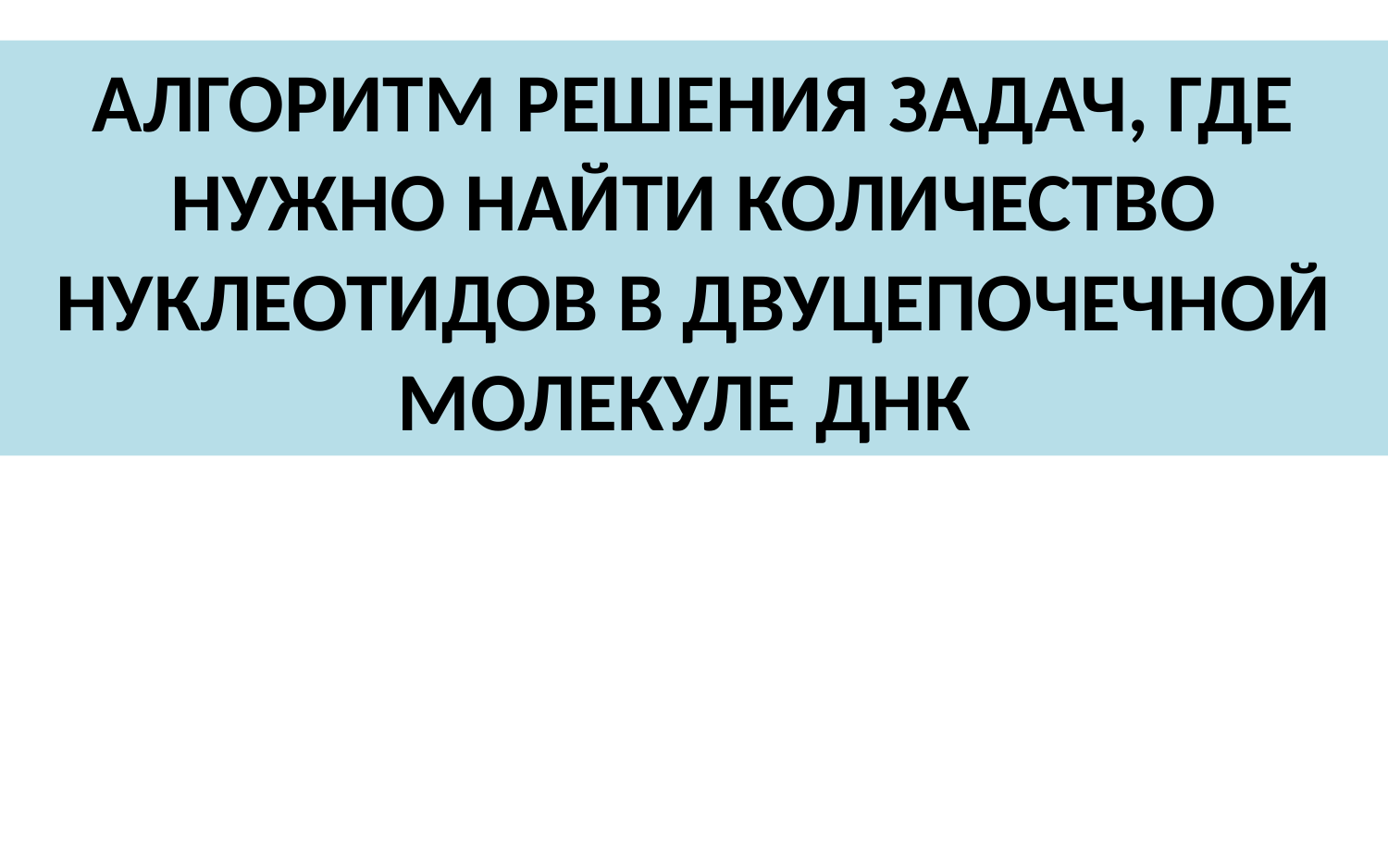

# АЛГОРИТМ РЕШЕНИЯ ЗАДАЧ, ГДЕ НУЖНО НАЙТИ КОЛИЧЕСТВО НУКЛЕОТИДОВ В ДВУЦЕПОЧЕЧНОЙ МОЛЕКУЛЕ ДНК